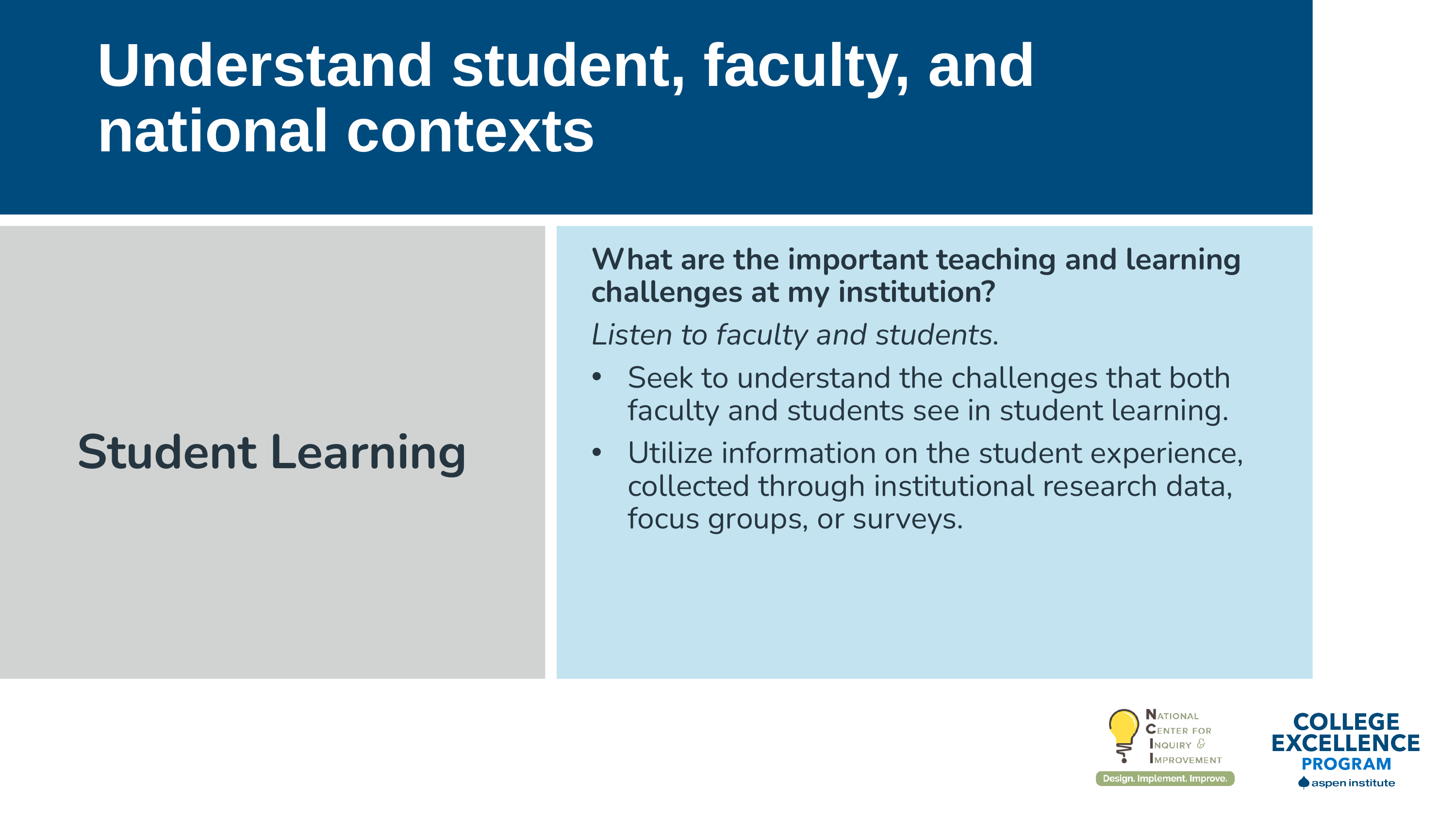

Understand student, faculty, and national contexts
What are the important teaching and learning challenges at my institution?
Listen to faculty and students.
Seek to understand the challenges that both faculty and students see in student learning.
Utilize information on the student experience, collected through institutional research data, focus groups, or surveys.
Student Learning